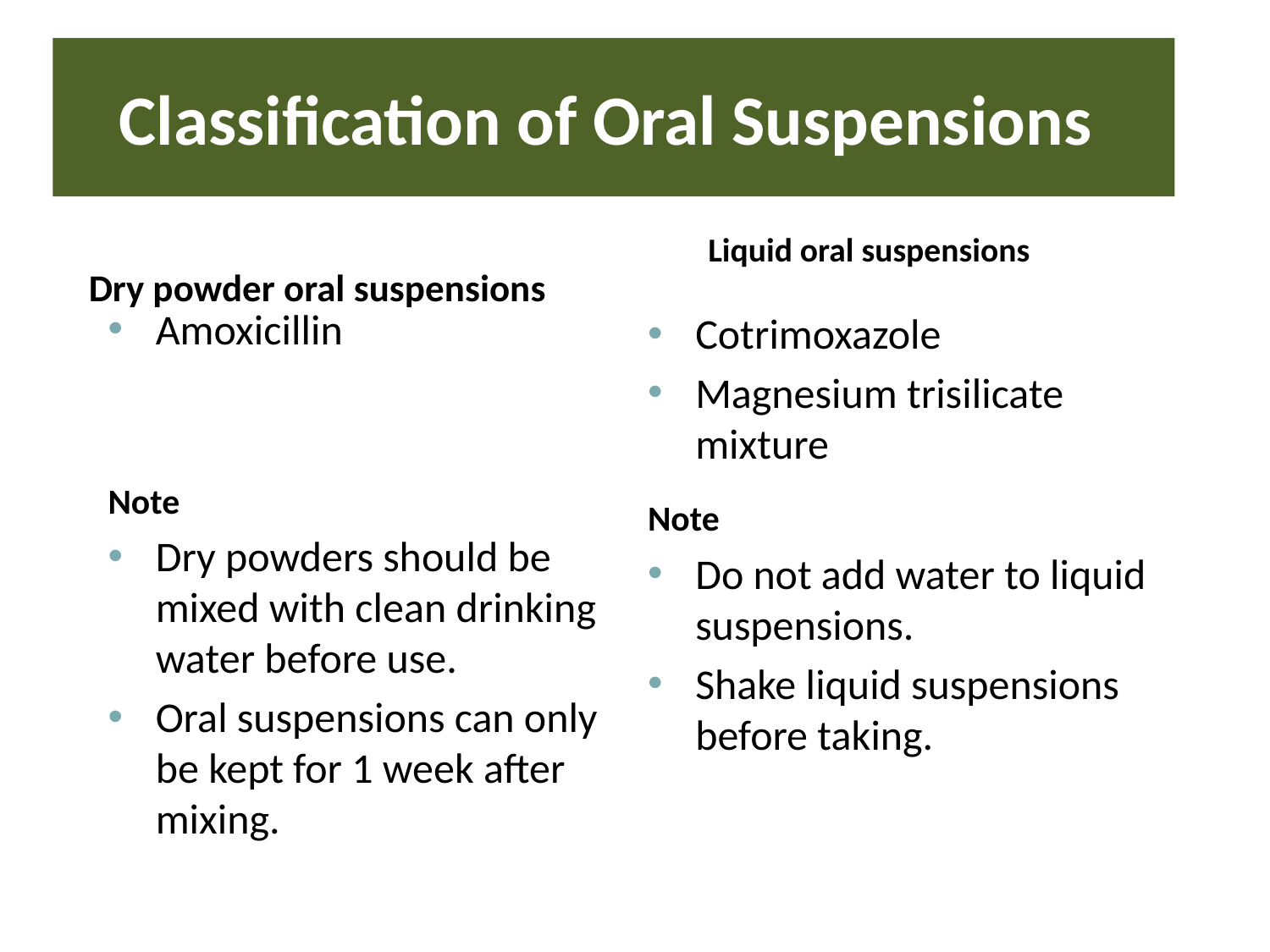

# Classification of Oral Suspensions

Dry powder oral suspensions

Liquid oral suspensions
Amoxicillin

Note
Dry powders should be mixed with clean drinking water before use.
Oral suspensions can only be kept for 1 week after mixing.
Cotrimoxazole
Magnesium trisilicate mixture
Note
Do not add water to liquid suspensions.
Shake liquid suspensions before taking.